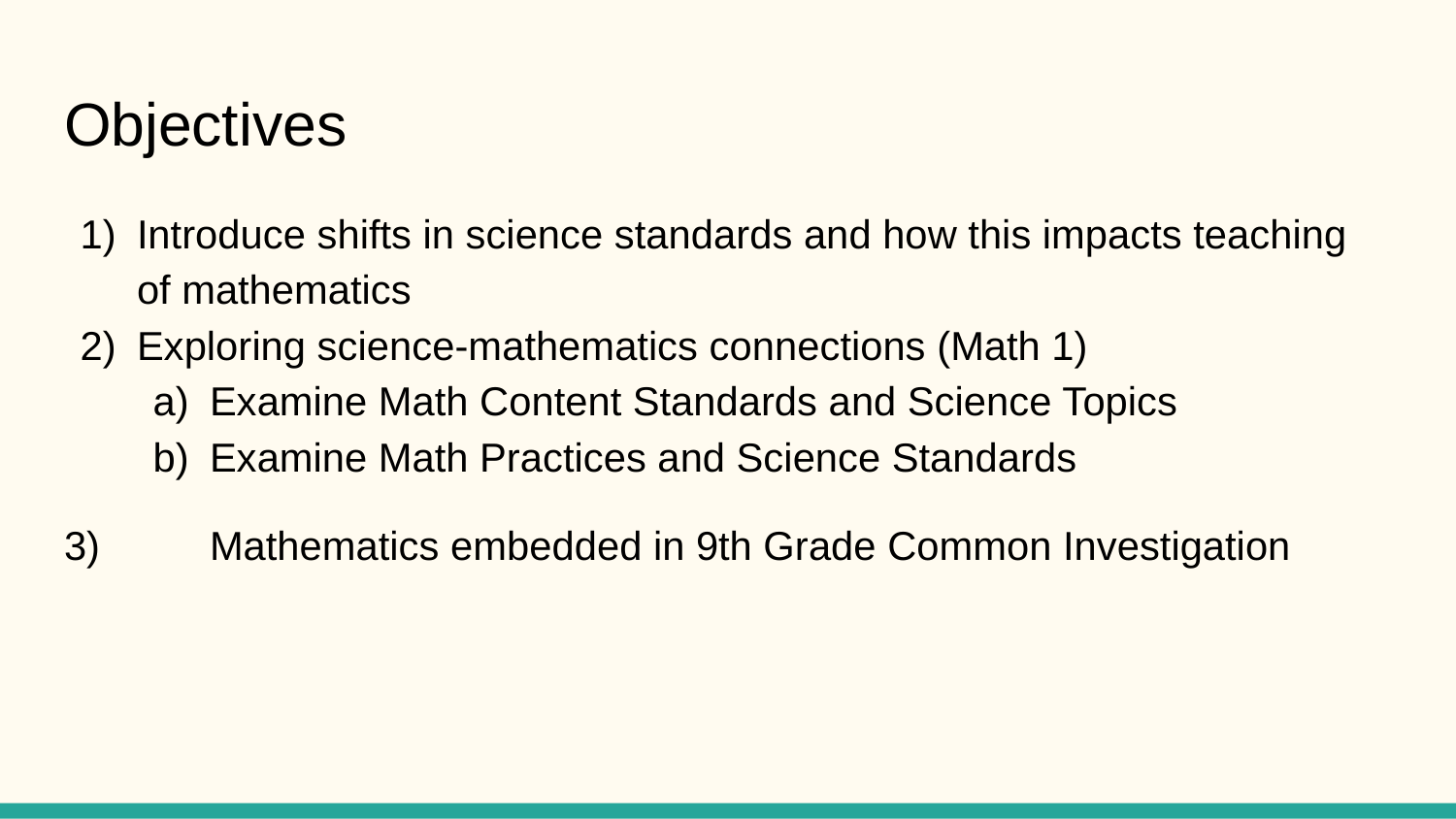

# Objectives
Introduce shifts in science standards and how this impacts teaching of mathematics
Exploring science-mathematics connections (Math 1)
Examine Math Content Standards and Science Topics
Examine Math Practices and Science Standards
3)	Mathematics embedded in 9th Grade Common Investigation